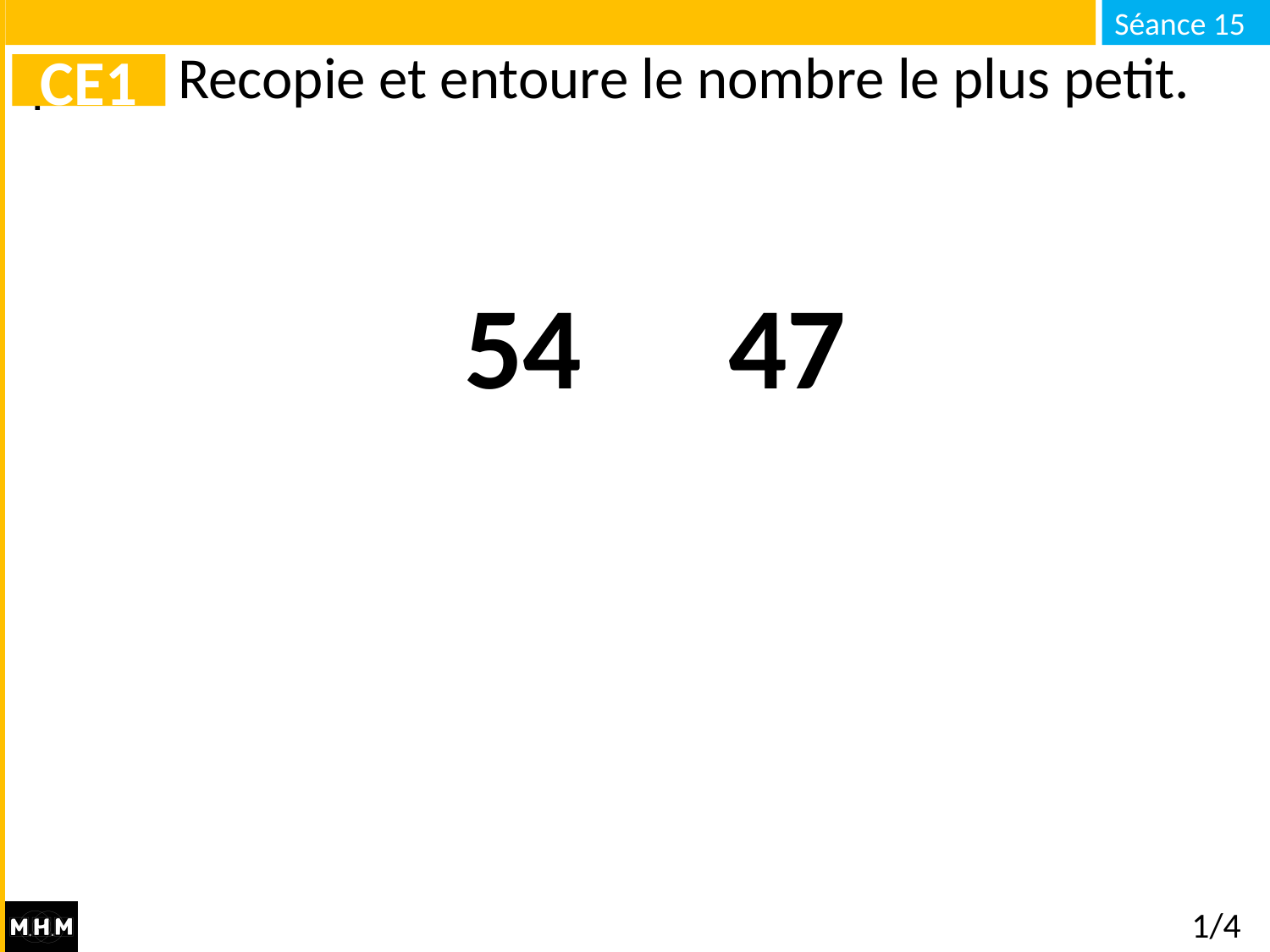

# Recopie et entoure le nombre le plus petit.
CE1
54
47
1/4